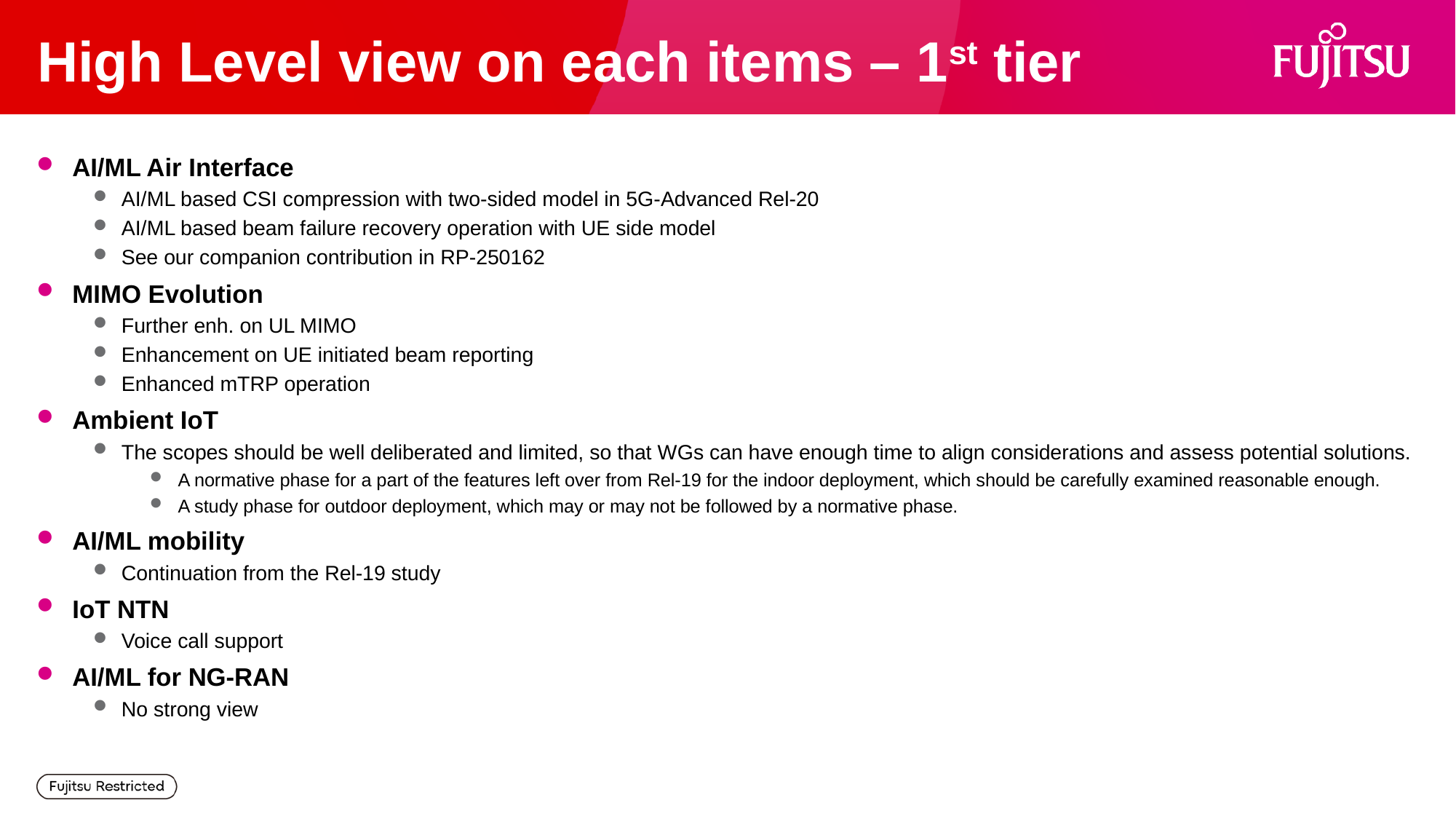

# High Level view on each items – 1st tier
AI/ML Air Interface
AI/ML based CSI compression with two-sided model in 5G-Advanced Rel-20
AI/ML based beam failure recovery operation with UE side model
See our companion contribution in RP-250162
MIMO Evolution
Further enh. on UL MIMO
Enhancement on UE initiated beam reporting
Enhanced mTRP operation
Ambient IoT
The scopes should be well deliberated and limited, so that WGs can have enough time to align considerations and assess potential solutions.
A normative phase for a part of the features left over from Rel-19 for the indoor deployment, which should be carefully examined reasonable enough.
A study phase for outdoor deployment, which may or may not be followed by a normative phase.
AI/ML mobility
Continuation from the Rel-19 study
IoT NTN
Voice call support
AI/ML for NG-RAN
No strong view